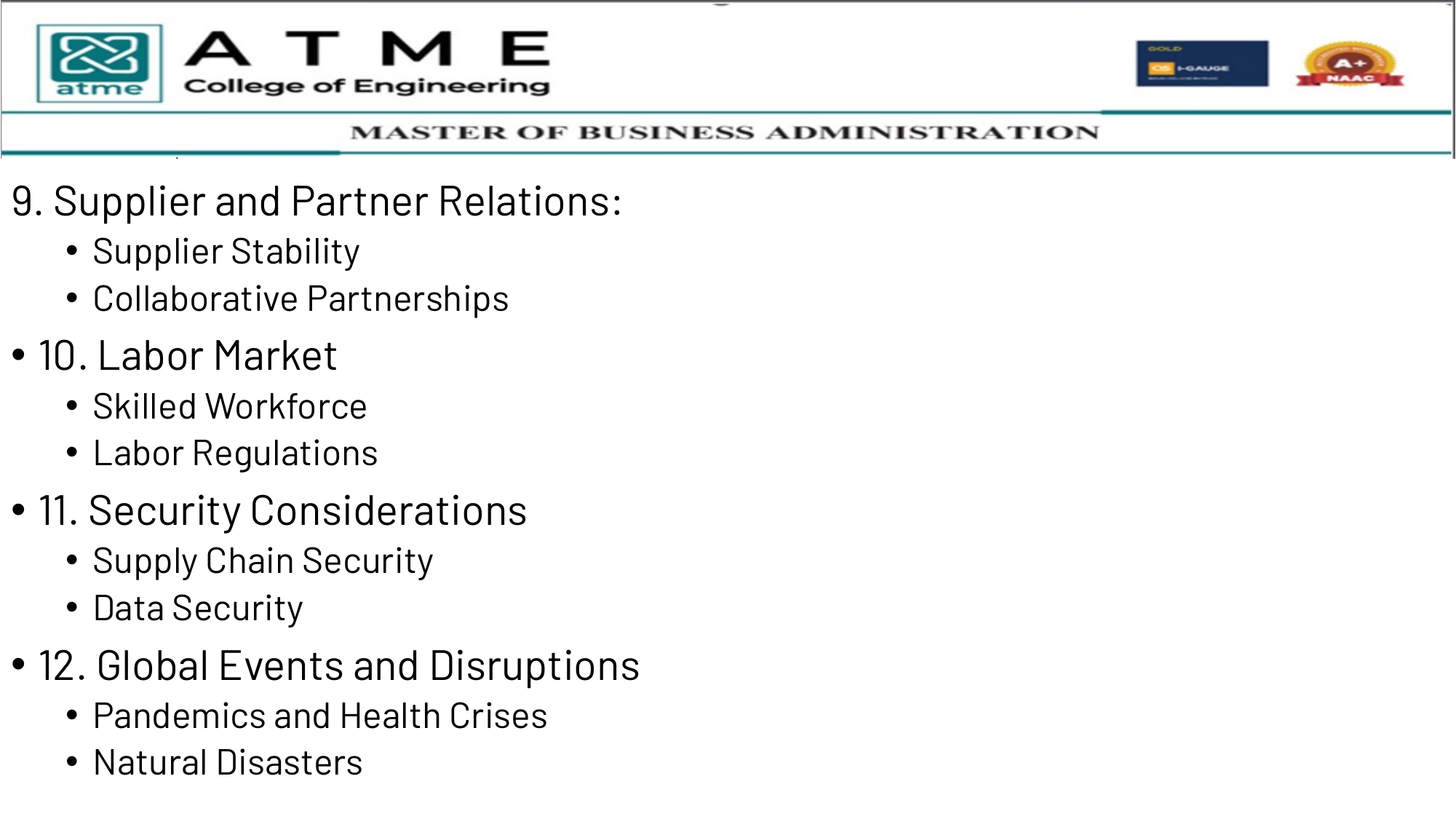

9. Supplier and Partner Relations:
Supplier Stability
Collaborative Partnerships
10. Labor Market
Skilled Workforce
Labor Regulations
11. Security Considerations
Supply Chain Security
Data Security
12. Global Events and Disruptions
Pandemics and Health Crises
Natural Disasters